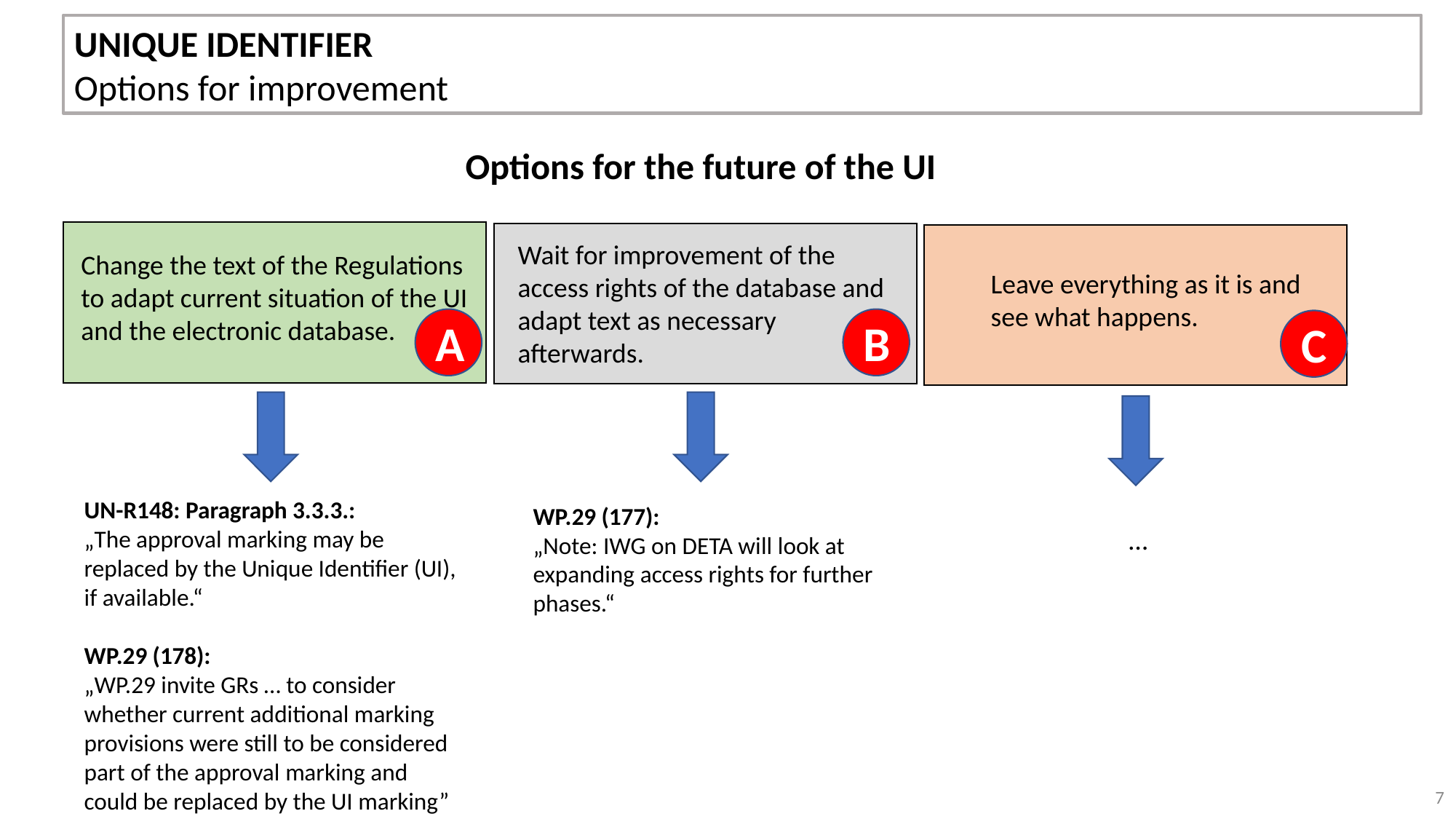

UNIQUE IDENTIFIER
Options for improvement
Options for the future of the UI

Wait for improvement of the access rights of the database and adapt text as necessary afterwards.
Change the text of the Regulations to adapt current situation of the UI and the electronic database.
Leave everything as it is and see what happens.
A
B
C

UN-R148: Paragraph 3.3.3.:
„The approval marking may be replaced by the Unique Identifier (UI), if available.“

WP.29 (178):
„WP.29 invite GRs … to consider whether current additional marking provisions were still to be considered part of the approval marking and could be replaced by the UI marking”
WP.29 (177):
„Note: IWG on DETA will look at expanding access rights for further phases.“
…
7